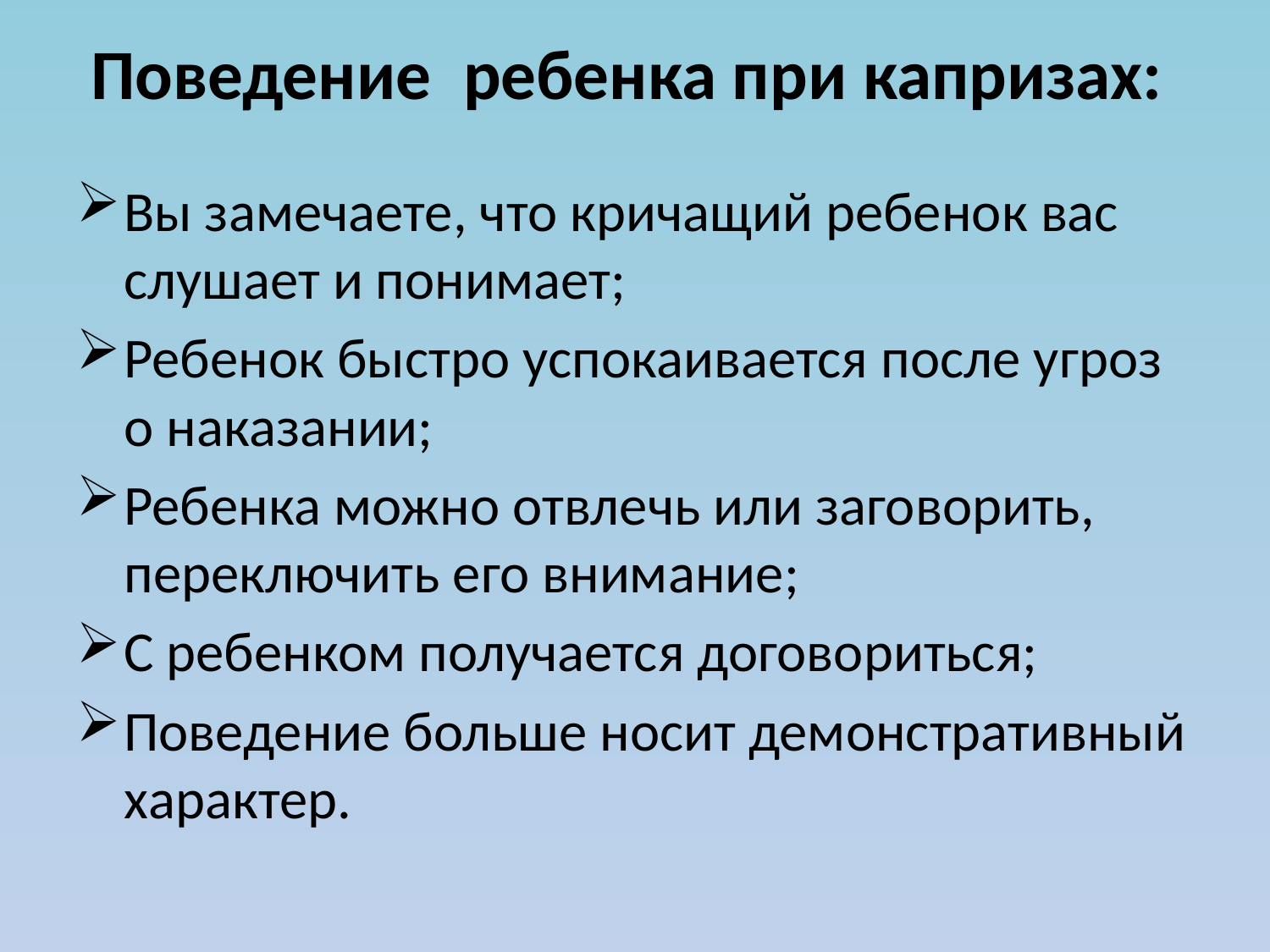

# Поведение  ребенка при капризах:
Вы замечаете, что кричащий ребенок вас слушает и понимает;
Ребенок быстро успокаивается после угроз о наказании;
Ребенка можно отвлечь или заговорить, переключить его внимание;
С ребенком получается договориться;
Поведение больше носит демонстративный характер.